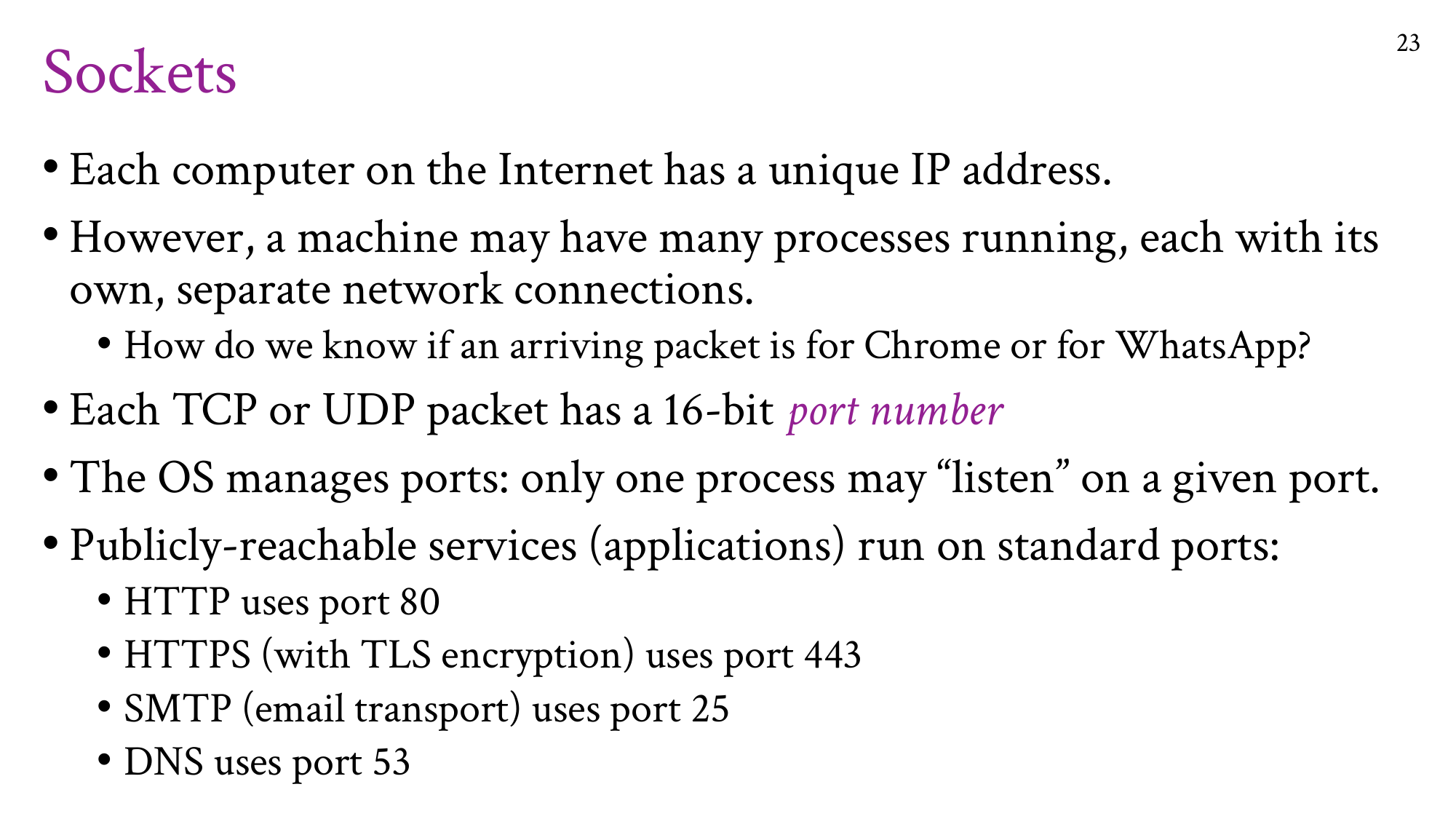

# Sockets
Each computer on the Internet has a unique IP address.
However, a machine may have many processes running, each with its own, separate network connections.
How do we know if an arriving packet is for Chrome or for WhatsApp?
Each TCP or UDP packet has a 16-bit port number
The OS manages ports: only one process may “listen” on a given port.
Publicly-reachable services (applications) run on standard ports:
HTTP uses port 80
HTTPS (with TLS encryption) uses port 443
SMTP (email transport) uses port 25
DNS uses port 53